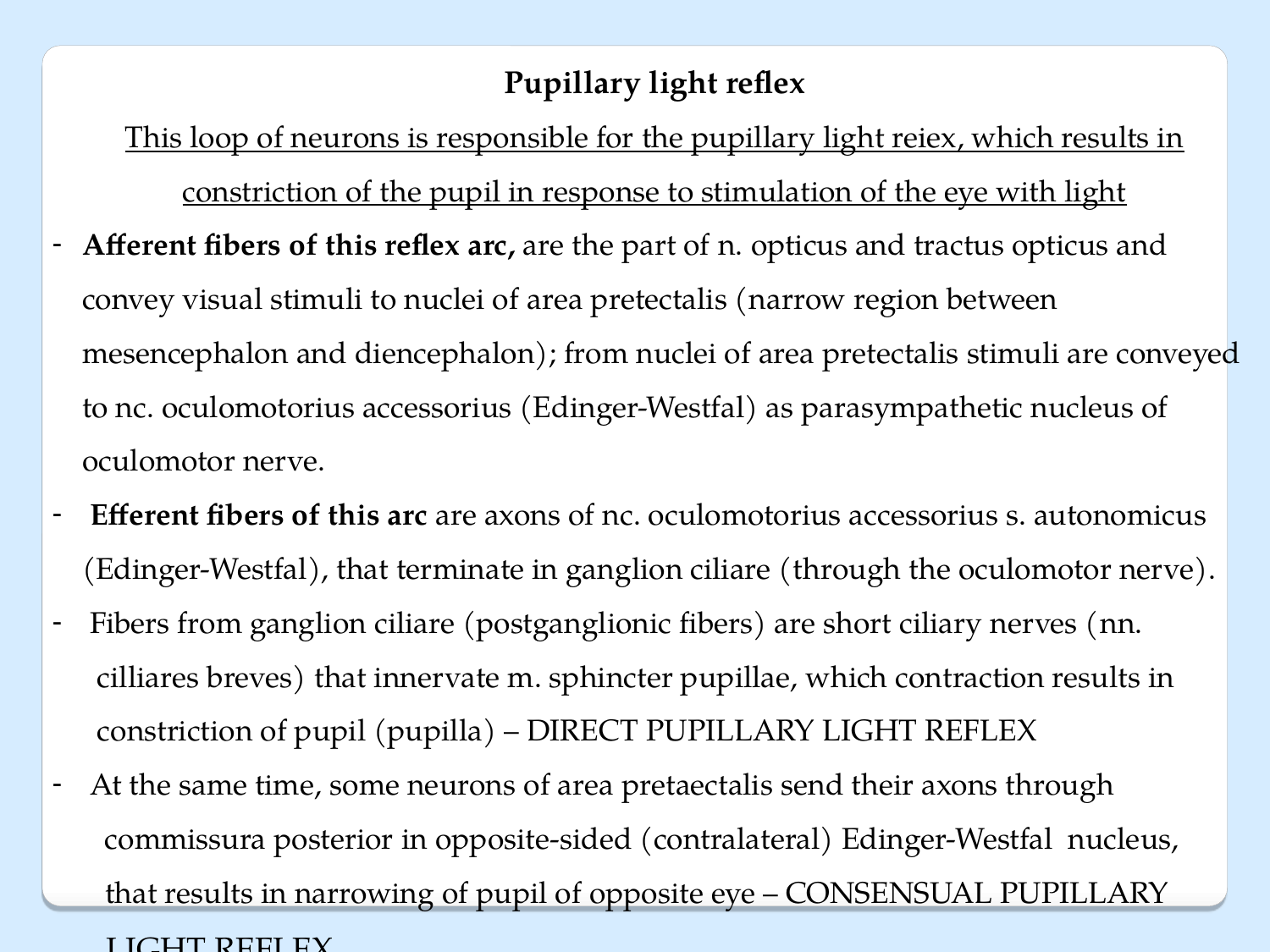

Pupillary light reflex
This loop of neurons is responsible for the pupillary light reiex, which results in constriction of the pupil in response to stimulation of the eye with light
Afferent fibers of this reflex arc, are the part of n. opticus and tractus opticus and convey visual stimuli to nuclei of area pretectalis (narrow region between mesencephalon and diencephalon); from nuclei of area pretectalis stimuli are conveyed to nc. oculomotorius accessorius (Edinger-Westfal) as parasympathetic nucleus of oculomotor nerve.
 Efferent fibers of this arc are axons of nc. oculomotorius accessorius s. autonomicus (Edinger-Westfal), that terminate in ganglion ciliare (through the oculomotor nerve).
 Fibers from ganglion ciliare (postganglionic fibers) are short ciliary nerves (nn.
  cilliares breves) that innervate m. sphincter pupillae, which contraction results in
  constriction of pupil (pupilla) – DIRECT PUPILLARY LIGHT REFLEX
 At the same time, some neurons of area pretaectalis send their axons through
   commissura posterior in opposite-sided (contralateral) Edinger-Westfal  nucleus,
   that results in narrowing of pupil of opposite eye – CONSENSUAL PUPILLARY
   LIGHT REFLEX